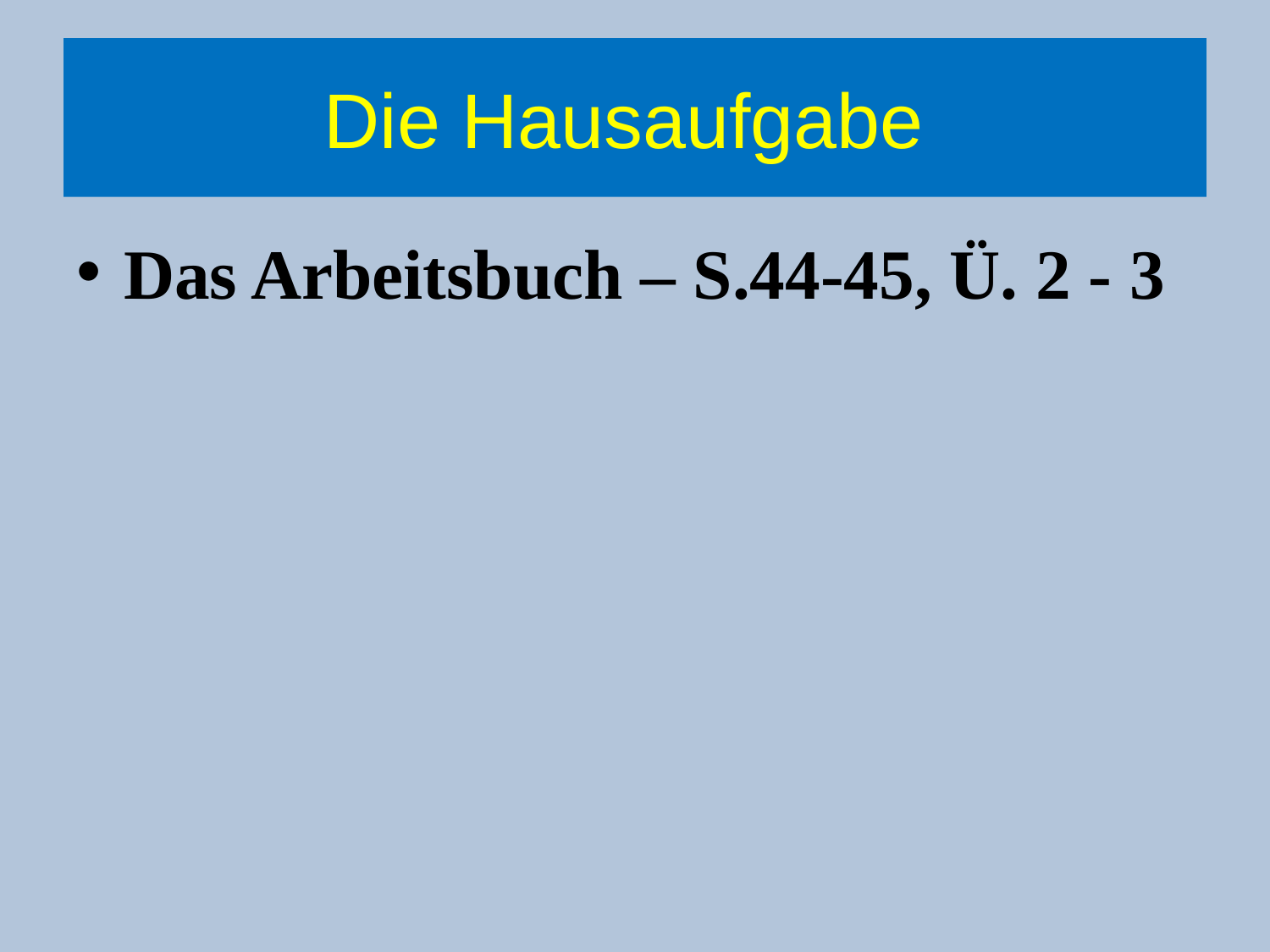

# Die Hausaufgabe
Das Arbeitsbuch – S.44-45, Ü. 2 - 3